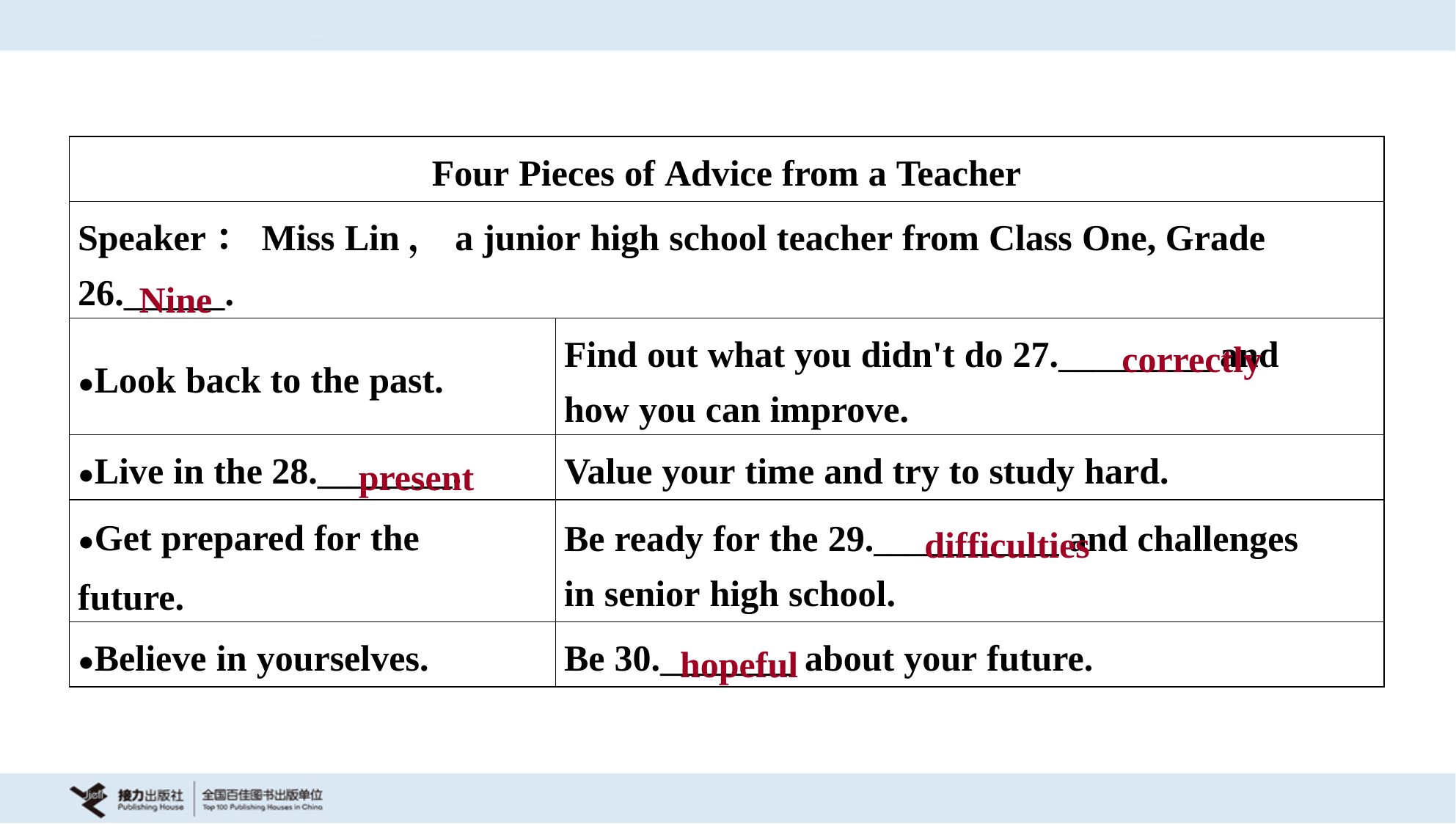

| Four Pieces of Advice from a Teacher |  |
| --- | --- |
| Speaker：Miss Lin，a junior high school teacher from Class One, Grade 26.\_\_\_\_\_\_. |  |
| ●Look back to the past. | Find out what you didn't do 27.\_\_\_\_\_\_\_\_\_ and how you can improve. |
| ●Live in the 28.\_\_\_\_\_\_\_\_. | Value your time and try to study hard. |
| ●Get prepared for the future. | Be ready for the 29.\_\_\_\_\_\_\_\_\_\_\_ and challenges in senior high school. |
| ●Believe in yourselves. | Be 30.\_\_\_\_\_\_\_\_ about your future. |
Nine
correctly
present
difficulties
hopeful